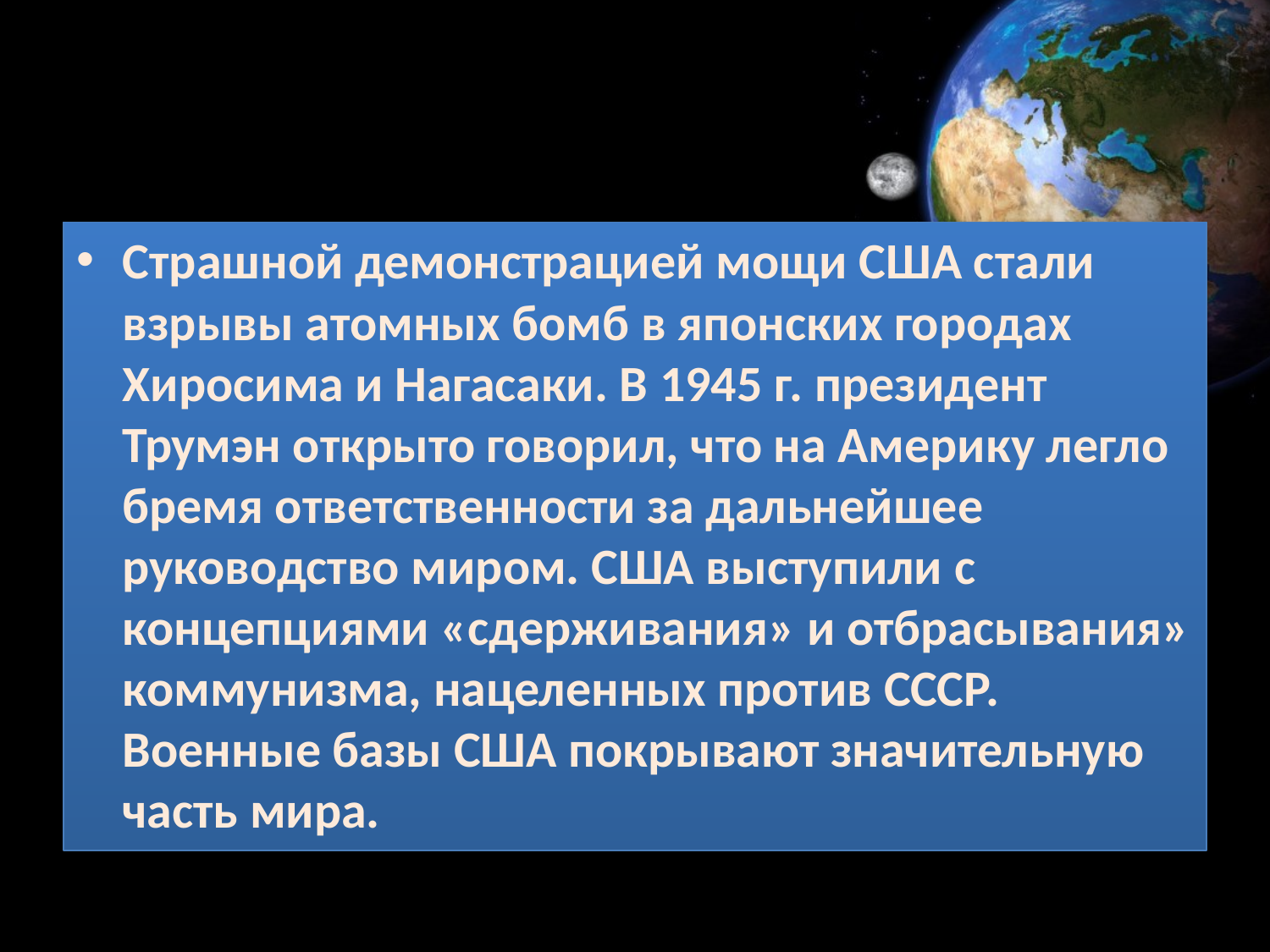

#
Страшной демонстрацией мощи США стали взрывы атомных бомб в японских городах Хиросима и Нагасаки. В 1945 г. президент Трумэн открыто говорил, что на Америку легло бремя ответственности за дальнейшее руководство миром. США выступили с концепциями «сдерживания» и отбрасывания» коммунизма, нацеленных против СССР. Военные базы США покрывают значительную часть мира.